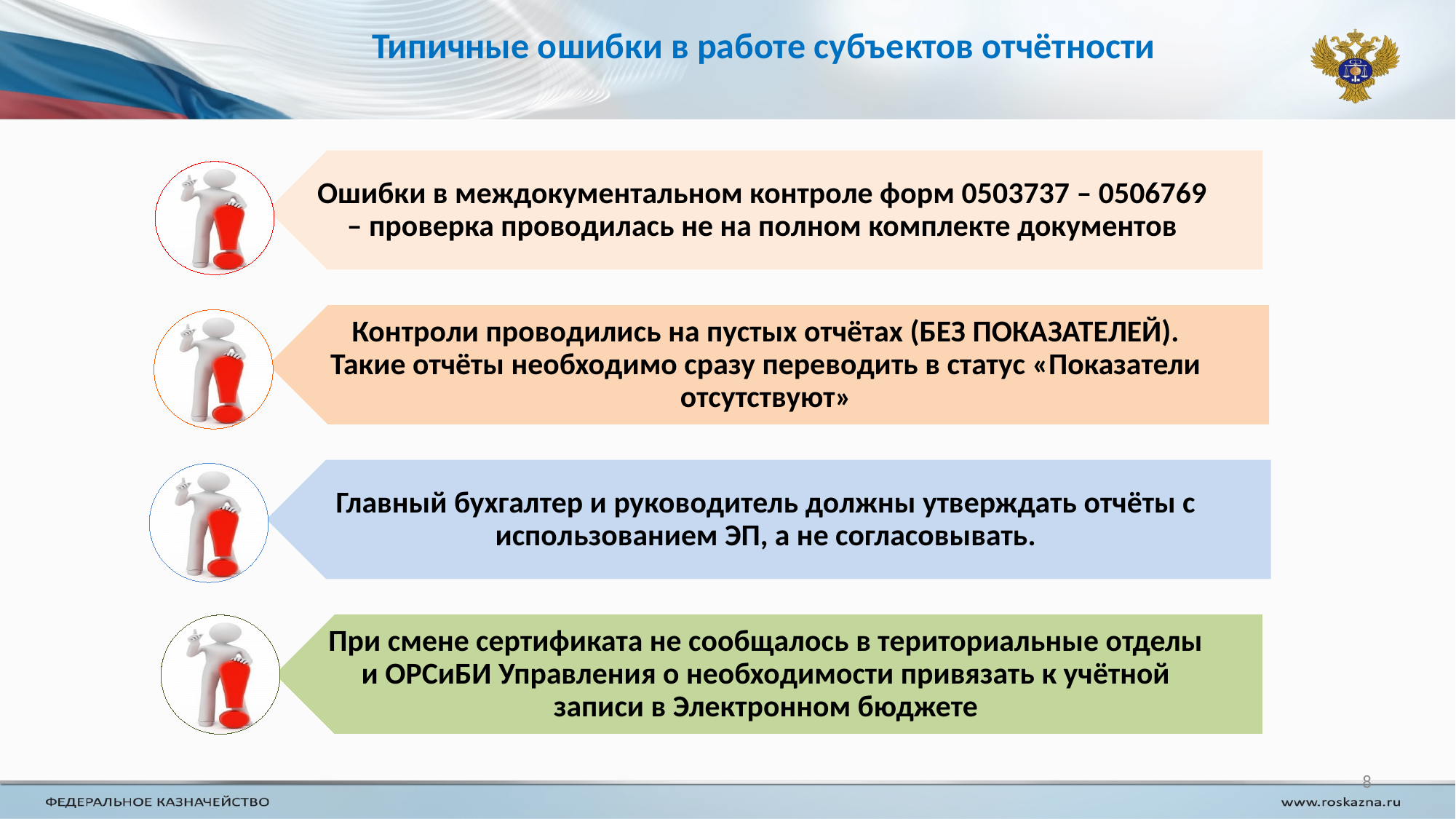

# Типичные ошибки в работе субъектов отчётности
Ошибки в междокументальном контроле форм 0503737 – 0506769 – проверка проводилась не на полном комплекте документов
Контроли проводились на пустых отчётах (БЕЗ ПОКАЗАТЕЛЕЙ). Такие отчёты необходимо сразу переводить в статус «Показатели отсутствуют»
Главный бухгалтер и руководитель должны утверждать отчёты с использованием ЭП, а не согласовывать.
При смене сертификата не сообщалось в териториальные отделы и ОРСиБИ Управления о необходимости привязать к учётной записи в Электронном бюджете
8